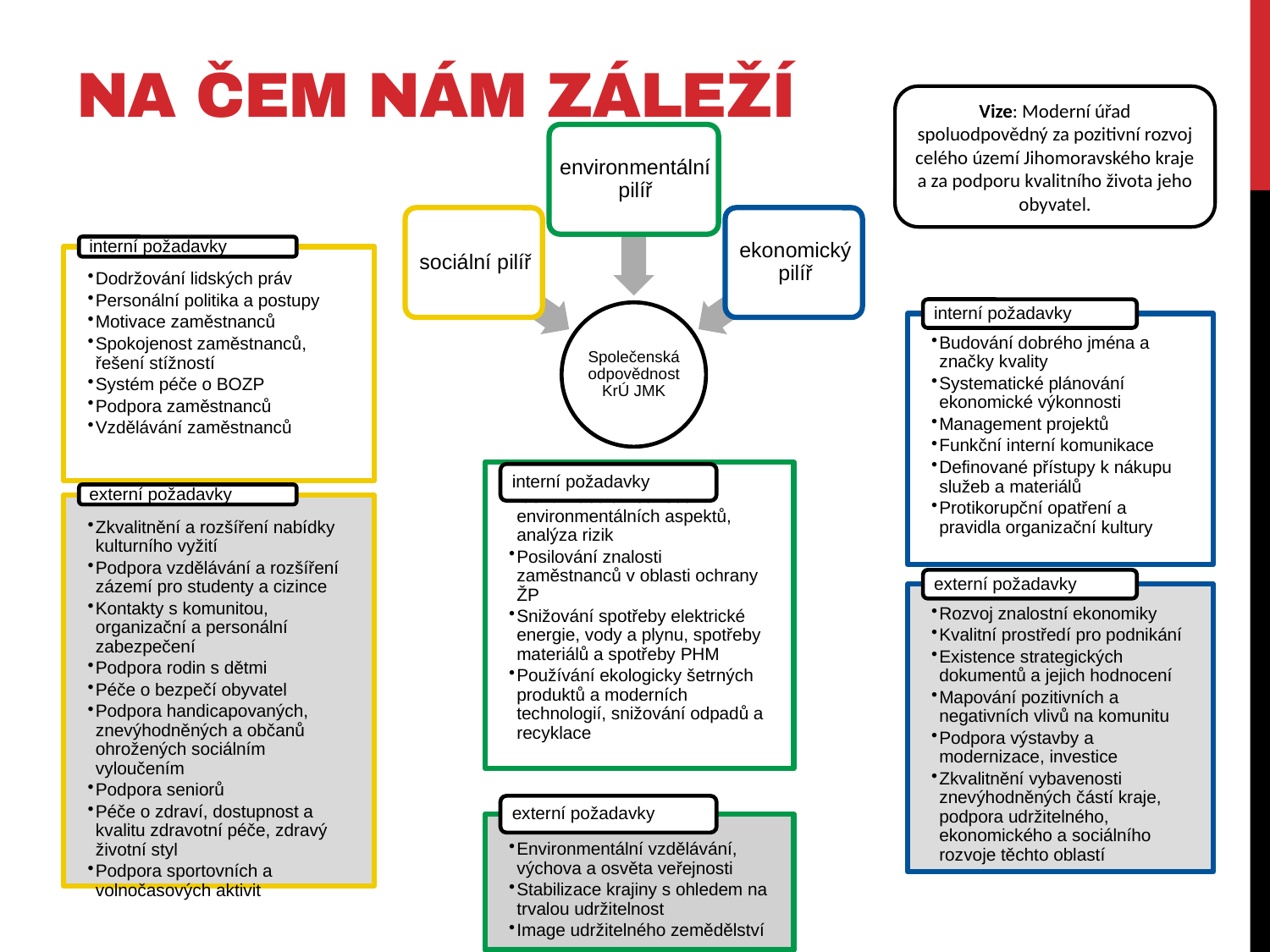

# Na čem nám záleží
Společenská odpovědnost KrÚ JMK
sociální pilíř
environmentální pilíř
ekonomický pilíř
Vize: Moderní úřad spoluodpovědný za pozitivní rozvoj celého území Jihomoravského kraje a za podporu kvalitního života jeho obyvatel.
Dodržování lidských práv
Personální politika a postupy
Motivace zaměstnanců
Spokojenost zaměstnanců, řešení stížností
Systém péče o BOZP
Podpora zaměstnanců
Vzdělávání zaměstnanců
interní požadavky
Zkvalitnění a rozšíření nabídky kulturního vyžití
Podpora vzdělávání a rozšíření zázemí pro studenty a cizince
Kontakty s komunitou, organizační a personální zabezpečení
Podpora rodin s dětmi
Péče o bezpečí obyvatel
Podpora handicapovaných, znevýhodněných a občanů ohrožených sociálním vyloučením
Podpora seniorů
Péče o zdraví, dostupnost a kvalitu zdravotní péče, zdravý životní styl
Podpora sportovních a volnočasových aktivit

externí požadavky
Budování dobrého jména a značky kvality
Systematické plánování ekonomické výkonnosti
Management projektů
Funkční interní komunikace
Definované přístupy k nákupu služeb a materiálů
Protikorupční opatření a pravidla organizační kultury

interní požadavky
Rozvoj znalostní ekonomiky
Kvalitní prostředí pro podnikání
Existence strategických dokumentů a jejich hodnocení
Mapování pozitivních a negativních vlivů na komunitu
Podpora výstavby a modernizace, investice
Zkvalitnění vybavenosti znevýhodněných částí kraje, podpora udržitelného, ekonomického a sociálního rozvoje těchto oblastí
externí požadavky

Identifikace a hodnocení environmentálních aspektů, analýza rizik
Posilování znalosti zaměstnanců v oblasti ochrany ŽP
Snižování spotřeby elektrické energie, vody a plynu, spotřeby materiálů a spotřeby PHM
Používání ekologicky šetrných produktů a moderních technologií, snižování odpadů a recyklace

interní požadavky
Environmentální vzdělávání, výchova a osvěta veřejnosti
Stabilizace krajiny s ohledem na trvalou udržitelnost
Image udržitelného zemědělství
externí požadavky